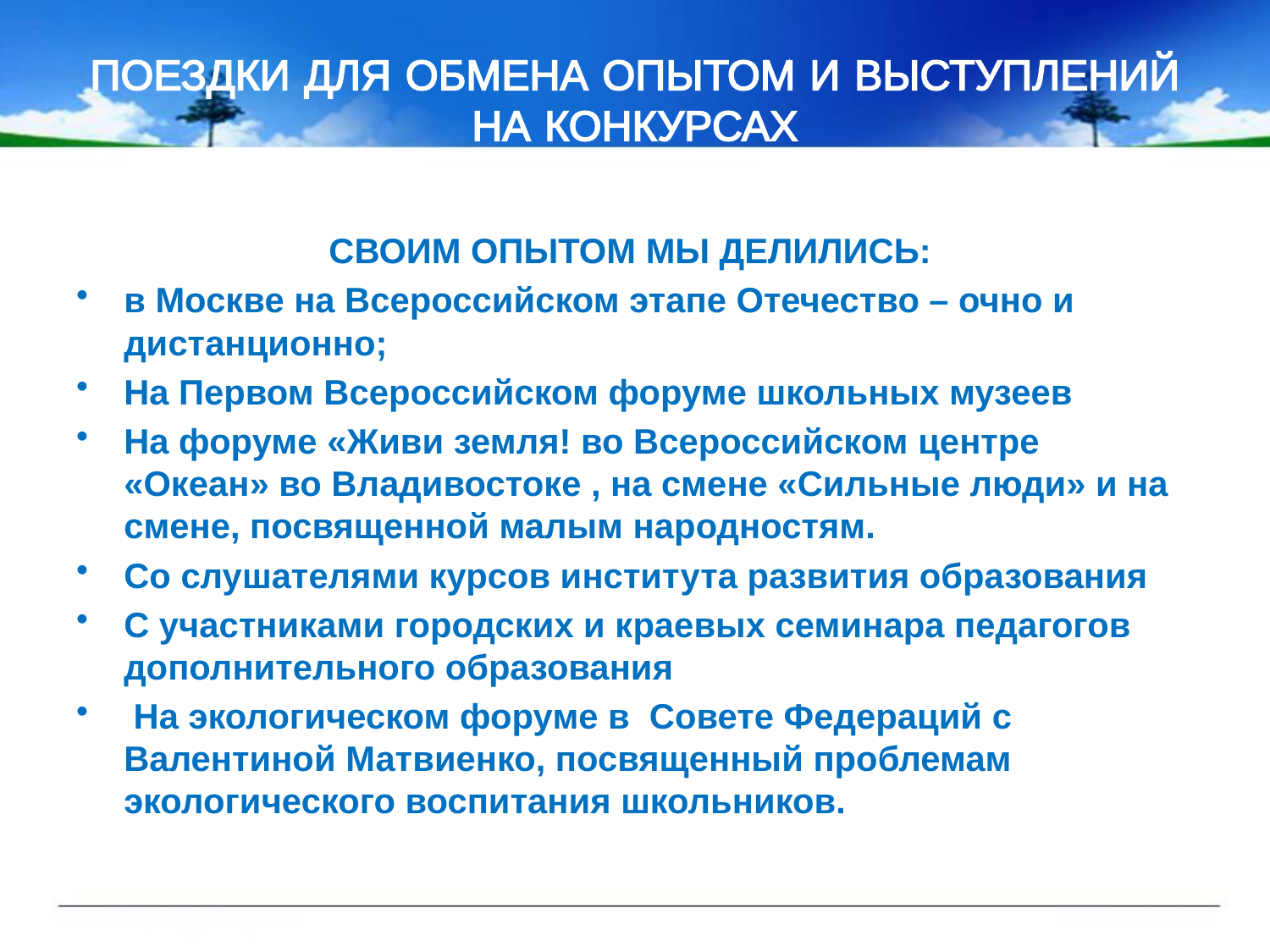

# ПОЕЗДКИ ДЛЯ ОБМЕНА ОПЫТОМ И ВЫСТУПЛЕНИЙ НА КОНКУРСАХ
СВОИМ ОПЫТОМ МЫ ДЕЛИЛИСЬ:
в Москве на Всероссийском этапе Отечество – очно и дистанционно;
На Первом Всероссийском форуме школьных музеев
На форуме «Живи земля! во Всероссийском центре «Океан» во Владивостоке , на смене «Сильные люди» и на смене, посвященной малым народностям.
Со слушателями курсов института развития образования
С участниками городских и краевых семинара педагогов дополнительного образования
 На экологическом форуме в  Совете Федераций с Валентиной Матвиенко, посвященный проблемам экологического воспитания школьников.